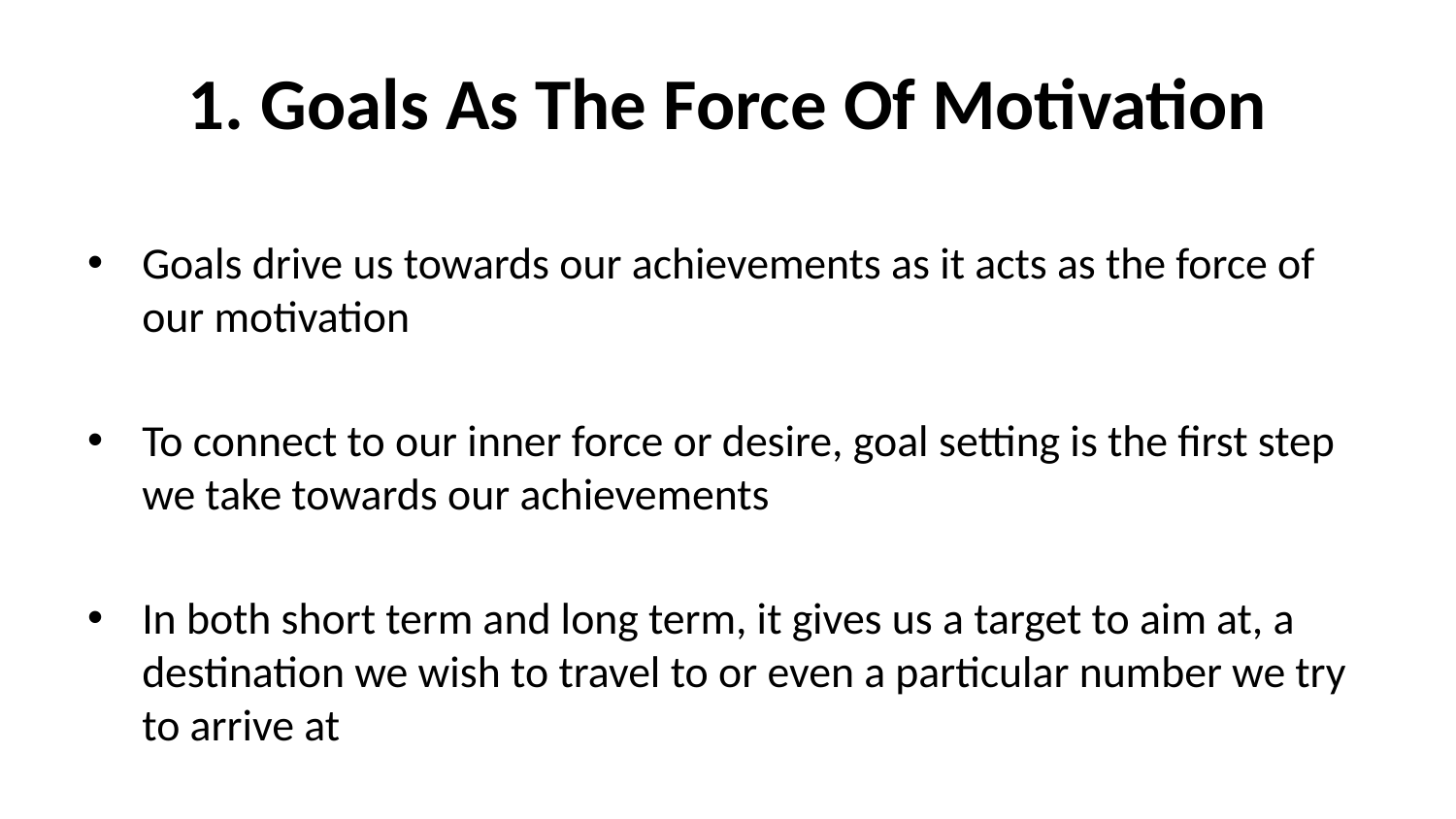

# 1. Goals As The Force Of Motivation
Goals drive us towards our achievements as it acts as the force of our motivation

To connect to our inner force or desire, goal setting is the first step we take towards our achievements

In both short term and long term, it gives us a target to aim at, a destination we wish to travel to or even a particular number we try to arrive at